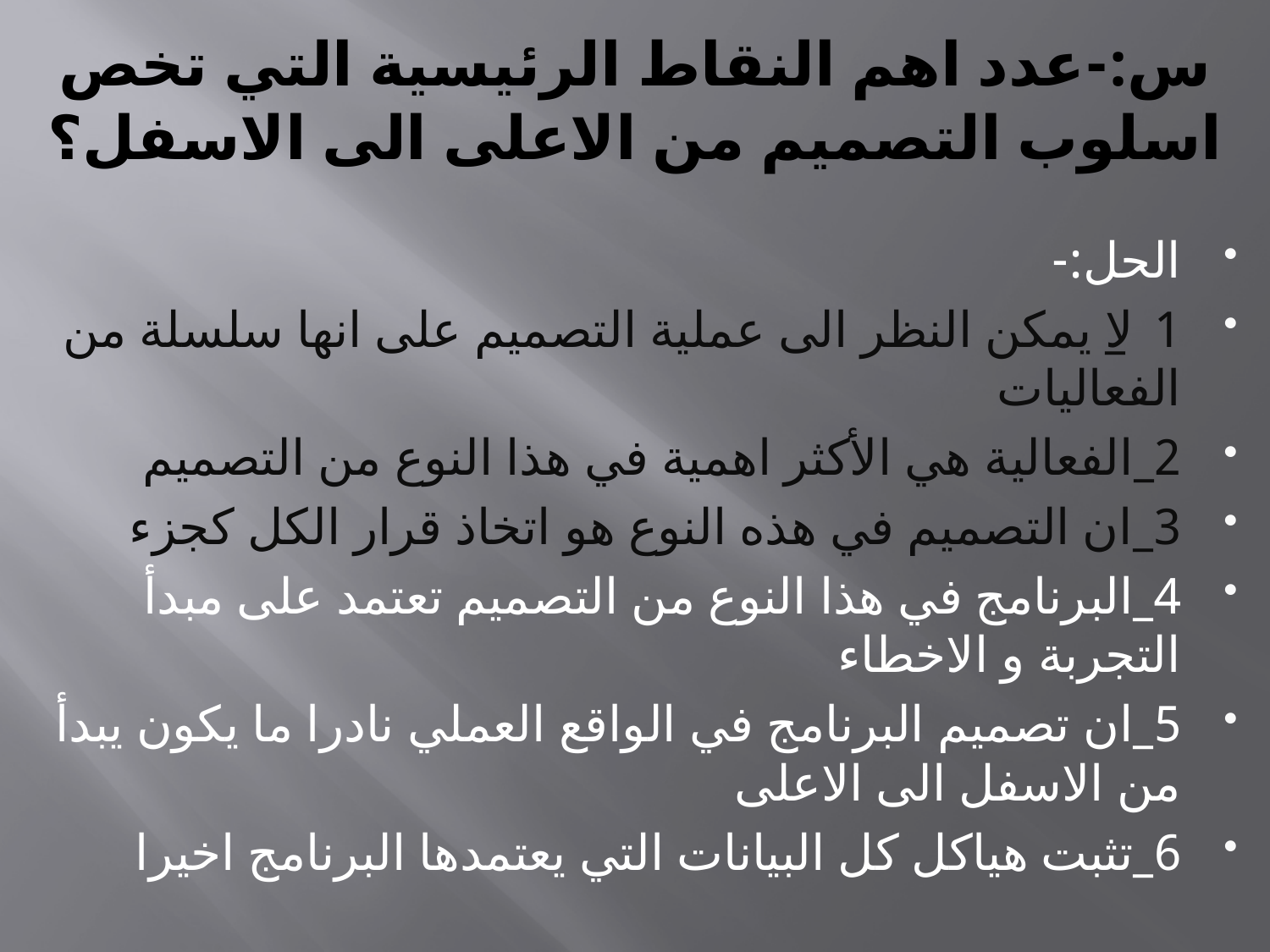

# س:-عدد اهم النقاط الرئيسية التي تخص اسلوب التصميم من الاعلى الى الاسفل؟
الحل:-
1_لا يمكن النظر الى عملية التصميم على انها سلسلة من الفعاليات
2_الفعالية هي الأكثر اهمية في هذا النوع من التصميم
3_ان التصميم في هذه النوع هو اتخاذ قرار الكل كجزء
4_البرنامج في هذا النوع من التصميم تعتمد على مبدأ التجربة و الاخطاء
5_ان تصميم البرنامج في الواقع العملي نادرا ما يكون يبدأ من الاسفل الى الاعلى
6_تثبت هياكل كل البيانات التي يعتمدها البرنامج اخيرا